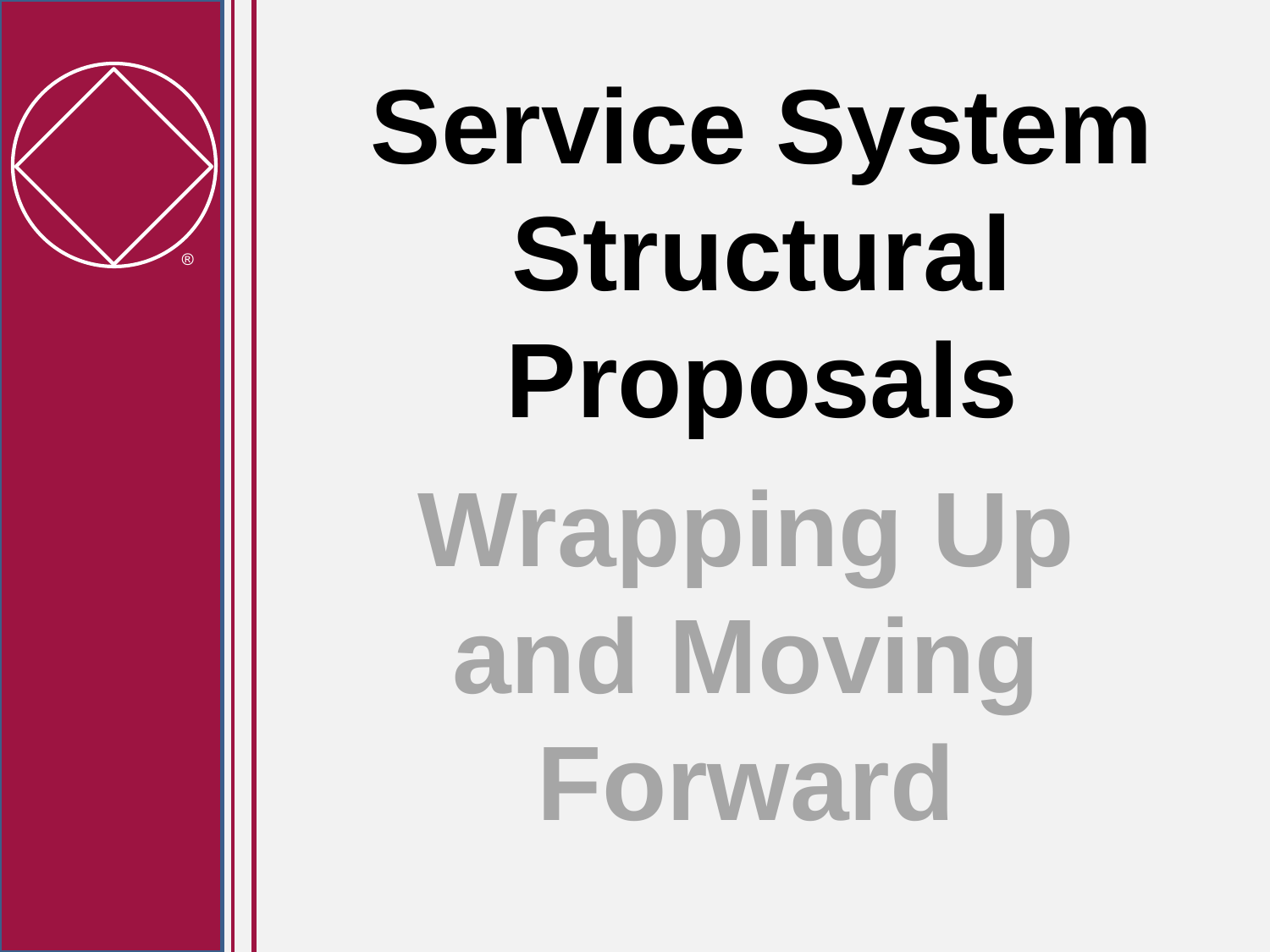

# Service System Structural Proposals

®
Wrapping Up and Moving Forward